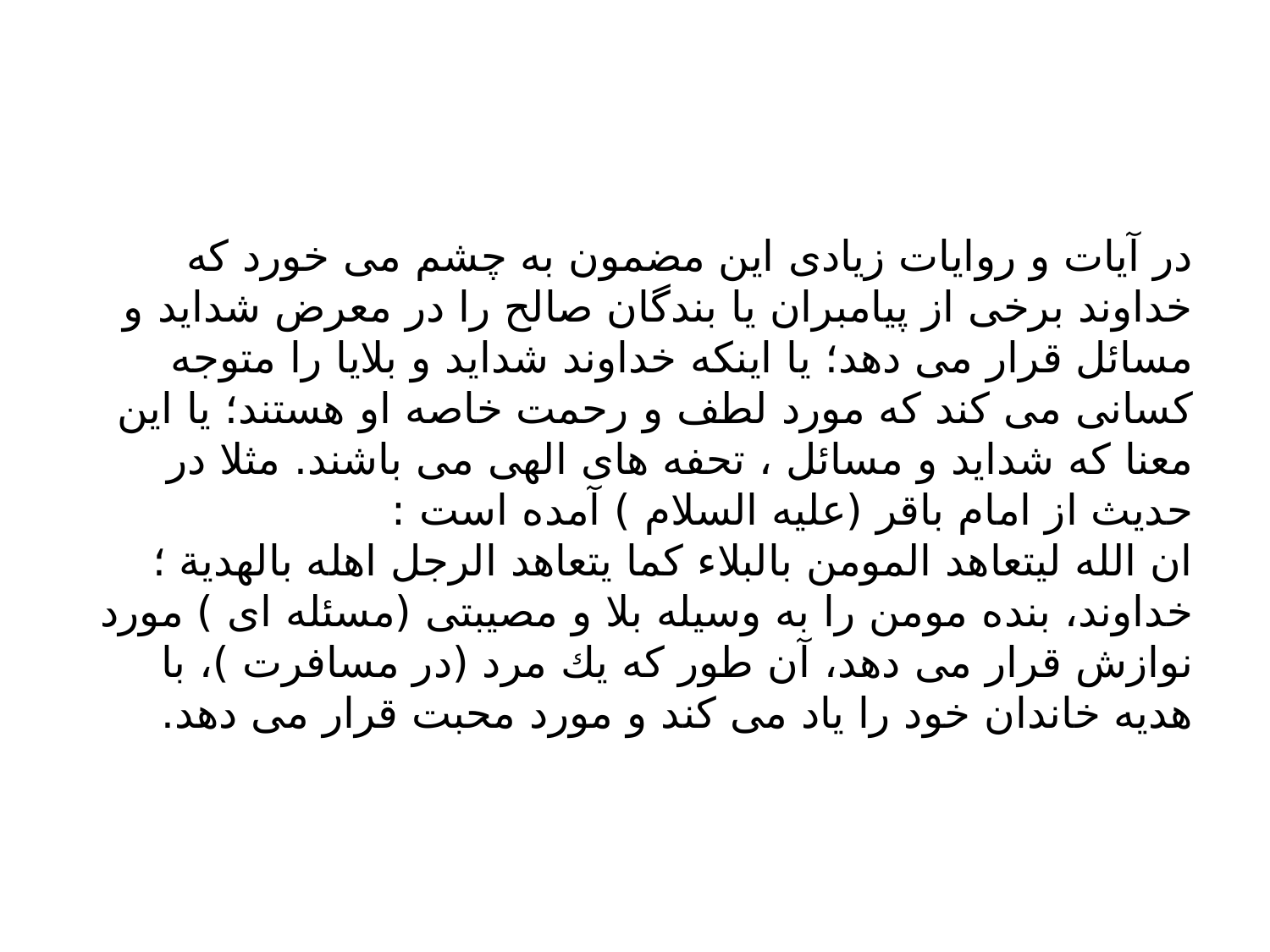

#
در آيات و روايات زيادى اين مضمون به چشم مى خورد كه خداوند برخى از پيامبران يا بندگان صالح را در معرض شدايد و مسائل قرار مى دهد؛ يا اينكه خداوند شدايد و بلايا را متوجه كسانى مى كند كه مورد لطف و رحمت خاصه او هستند؛ يا اين معنا كه شدايد و مسائل ، تحفه هاى الهى مى باشند. مثلا در حديث از امام باقر (عليه السلام ) آمده است :
ان الله ليتعاهد المومن بالبلاء كما يتعاهد الرجل اهله بالهدية ؛
خداوند، بنده مومن را به وسيله بلا و مصيبتى (مسئله اى ) مورد نوازش قرار مى دهد، آن طور كه يك مرد (در مسافرت )، با هديه خاندان خود را ياد مى كند و مورد محبت قرار مى دهد.